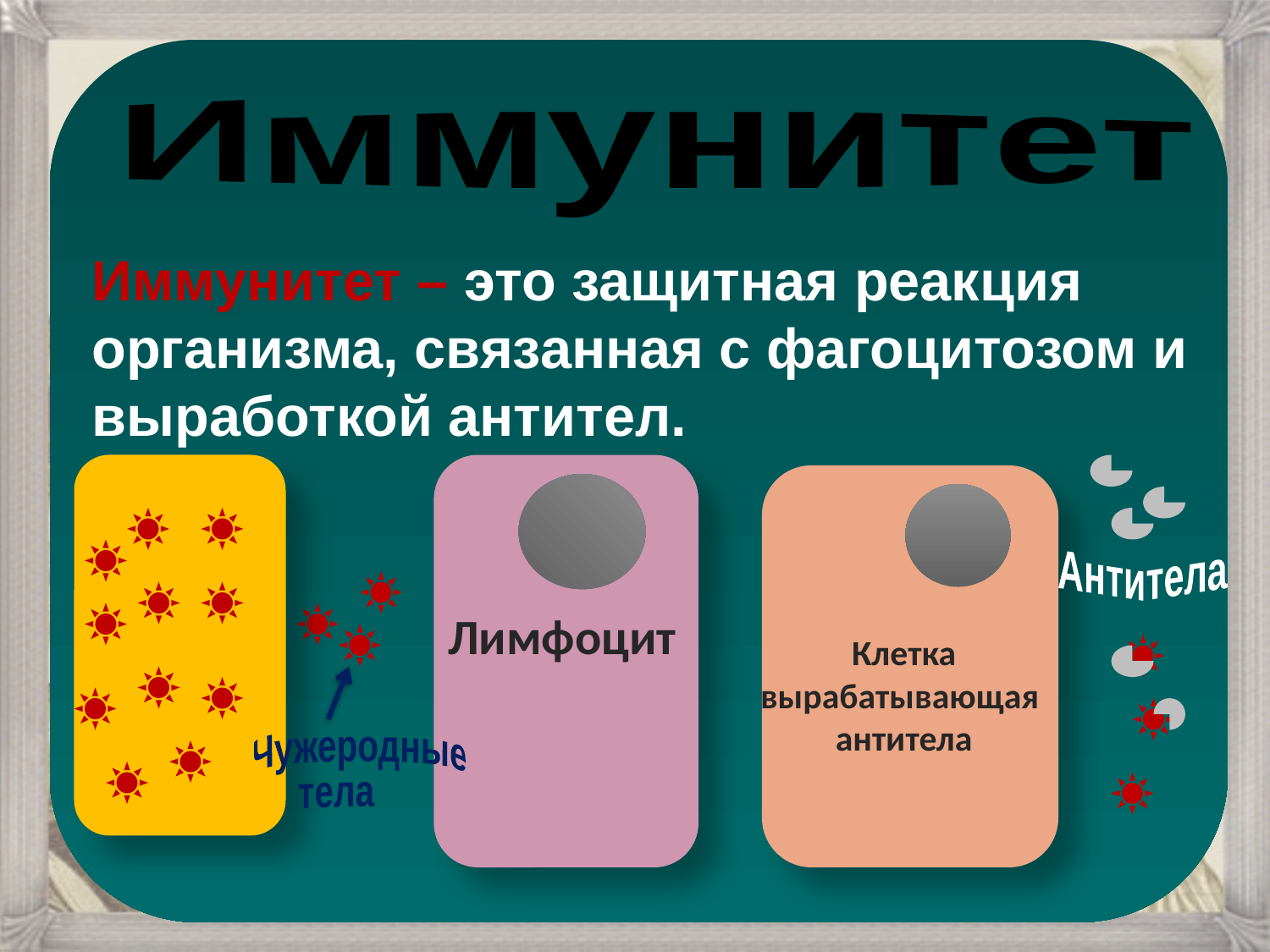

Иммунитет
Иммунитет – это защитная реакция организма, связанная с фагоцитозом и выработкой антител.

Лимфоцит

Клетка
вырабатывающая
антитела

Антитела

Чужеродные
     тела